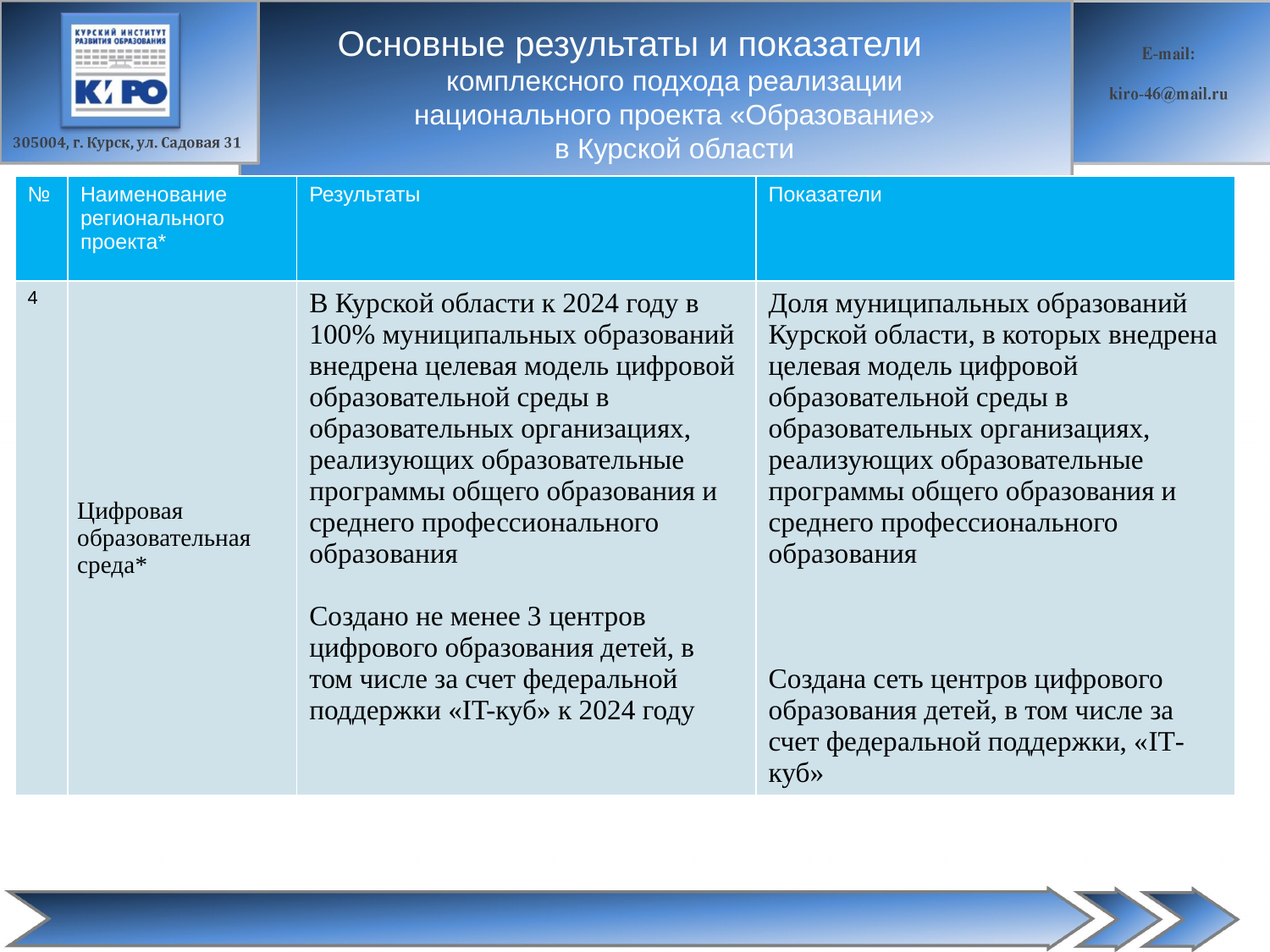

Основные результаты и показатели
комплексного подхода реализации
 национального проекта «Образование»
в Курской области
| № | Наименование регионального проекта\* | Результаты | Показатели |
| --- | --- | --- | --- |
| 4 | Цифровая образовательная среда\* | В Курской области к 2024 году в 100% муниципальных образований внедрена целевая модель цифровой образовательной среды в образовательных организациях, реализующих образовательные программы общего образования и среднего профессионального образования Создано не менее 3 центров цифрового образования детей, в том числе за счет федеральной поддержки «IT-куб» к 2024 году | Доля муниципальных образований Курской области, в которых внедрена целевая модель цифровой образовательной среды в образовательных организациях, реализующих образовательные программы общего образования и среднего профессионального образования Создана сеть центров цифрового образования детей, в том числе за счет федеральной поддержки, «IT-куб» |